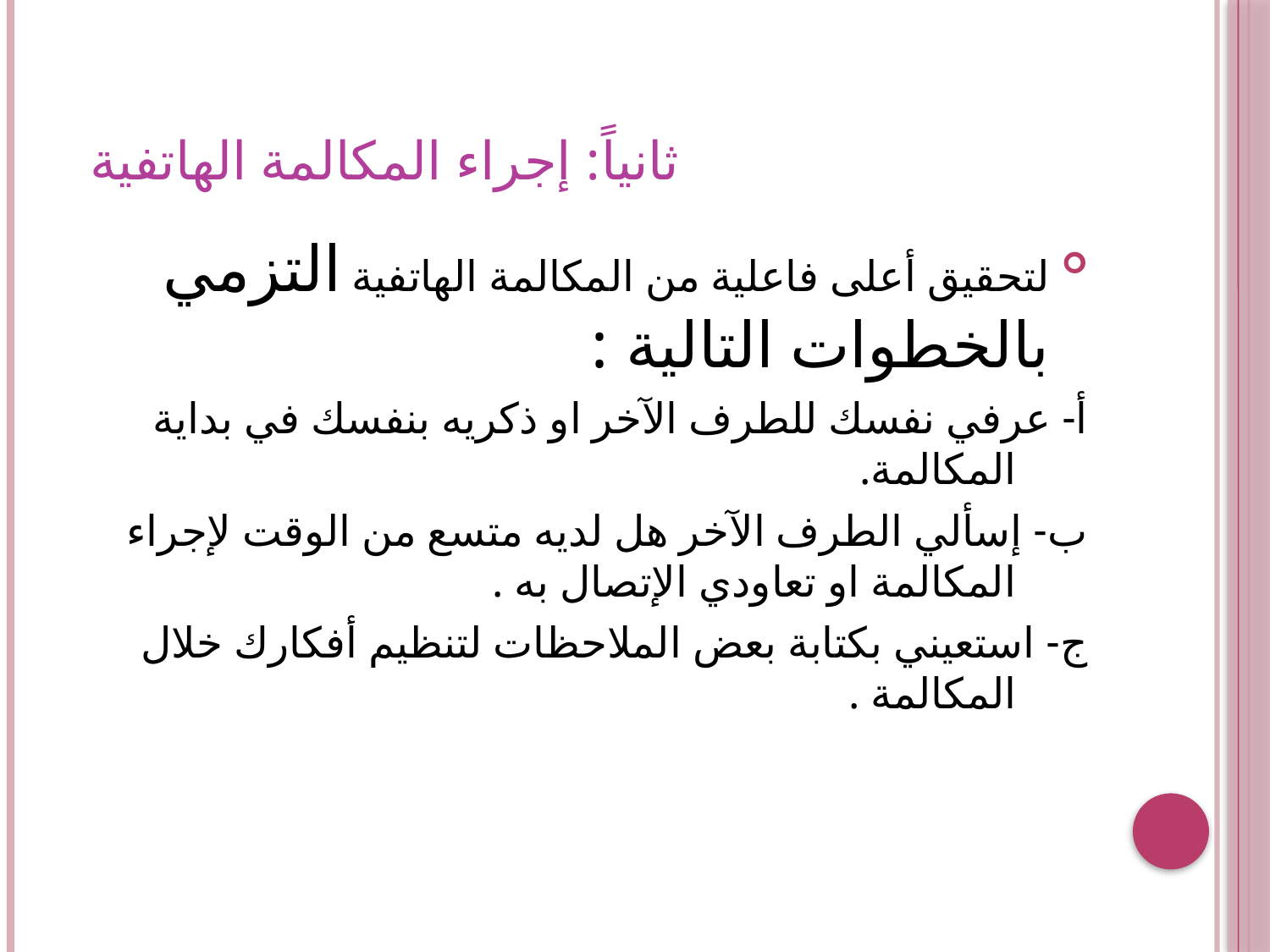

# ثانياً: إجراء المكالمة الهاتفية
لتحقيق أعلى فاعلية من المكالمة الهاتفية التزمي بالخطوات التالية :
أ- عرفي نفسك للطرف الآخر او ذكريه بنفسك في بداية المكالمة.
ب- إسألي الطرف الآخر هل لديه متسع من الوقت لإجراء المكالمة او تعاودي الإتصال به .
ج- استعيني بكتابة بعض الملاحظات لتنظيم أفكارك خلال المكالمة .